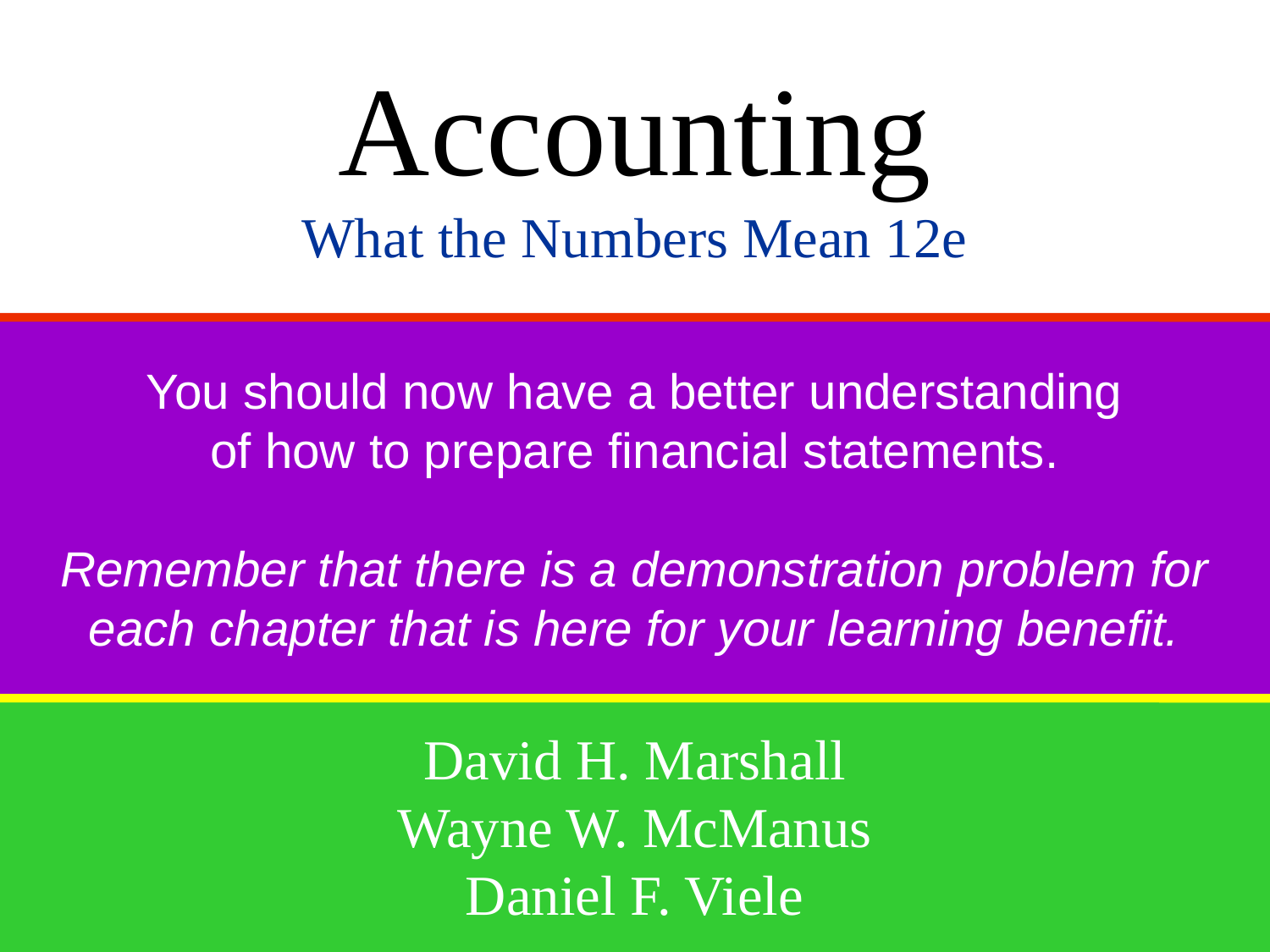

Accounting
What the Numbers Mean 12e
You should now have a better understanding
of how to prepare financial statements.

Remember that there is a demonstration problem for each chapter that is here for your learning benefit.

David H. Marshall
Wayne W. McManus
Daniel F. Viele